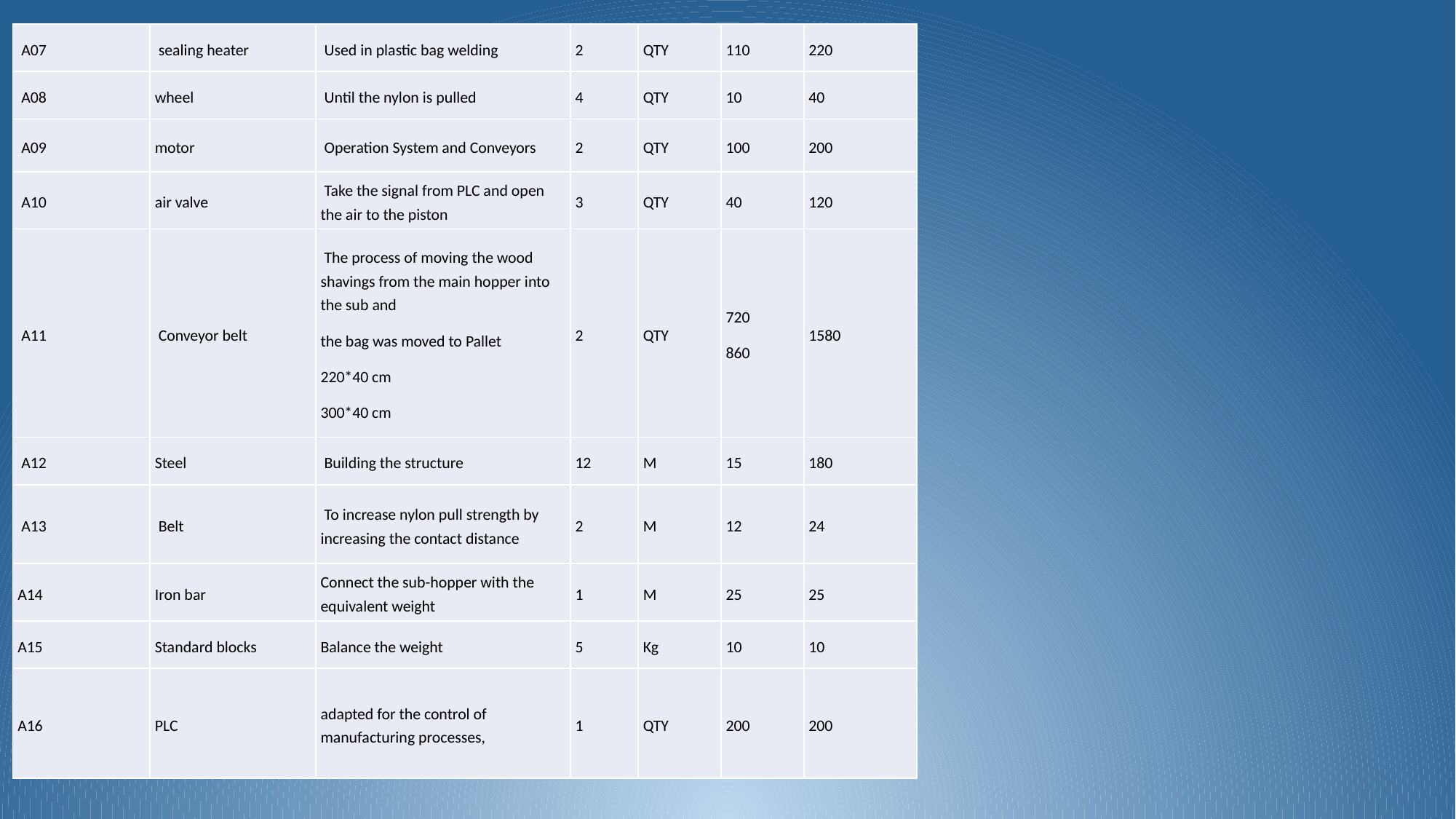

| A07 | sealing heater | Used in plastic bag welding | 2 | QTY | 110 | 220 |
| --- | --- | --- | --- | --- | --- | --- |
| A08 | wheel | Until the nylon is pulled | 4 | QTY | 10 | 40 |
| A09 | motor | Operation System and Conveyors | 2 | QTY | 100 | 200 |
| A10 | air valve | Take the signal from PLC and open the air to the piston | 3 | QTY | 40 | 120 |
| A11 | Conveyor belt | The process of moving the wood shavings from the main hopper into the sub and the bag was moved to Pallet 220\*40 cm 300\*40 cm | 2 | QTY | 720 860 | 1580 |
| A12 | Steel | Building the structure | 12 | M | 15 | 180 |
| A13 | Belt | To increase nylon pull strength by increasing the contact distance | 2 | M | 12 | 24 |
| A14 | Iron bar | Connect the sub-hopper with the equivalent weight | 1 | M | 25 | 25 |
| A15 | Standard blocks | Balance the weight | 5 | Kg | 10 | 10 |
| A16 | PLC | adapted for the control of manufacturing processes, | 1 | QTY | 200 | 200 |